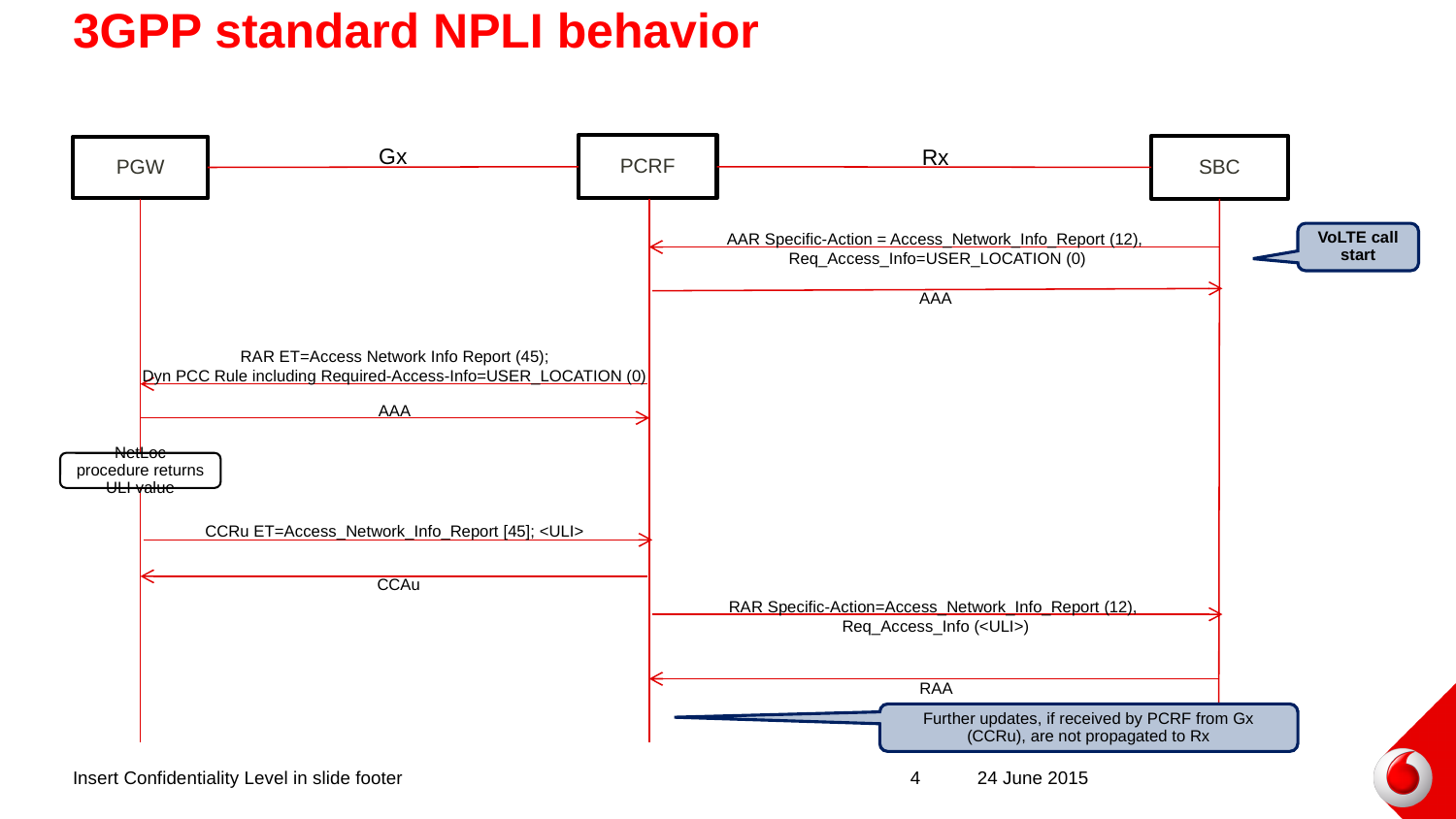

# 3GPP standard NPLI behavior
PCRF
SBC
PGW
Gx
Rx
VoLTE call start
AAR Specific-Action = Access_Network_Info_Report (12),  Req_Access_Info=USER_LOCATION (0)

AAA
RAR ET=Access Network Info Report (45);
Dyn PCC Rule including Required-Access-Info=USER_LOCATION (0)

AAA
NetLoc procedure returns ULI value
CCRu ET=Access_Network_Info_Report [45]; <ULI>

CCAu
RAR Specific-Action=Access_Network_Info_Report (12),
Req_Access_Info (<ULI>)

RAA

Further updates, if received by PCRF from Gx (CCRu), are not propagated to Rx
Insert Confidentiality Level in slide footer
24 June 2015
4